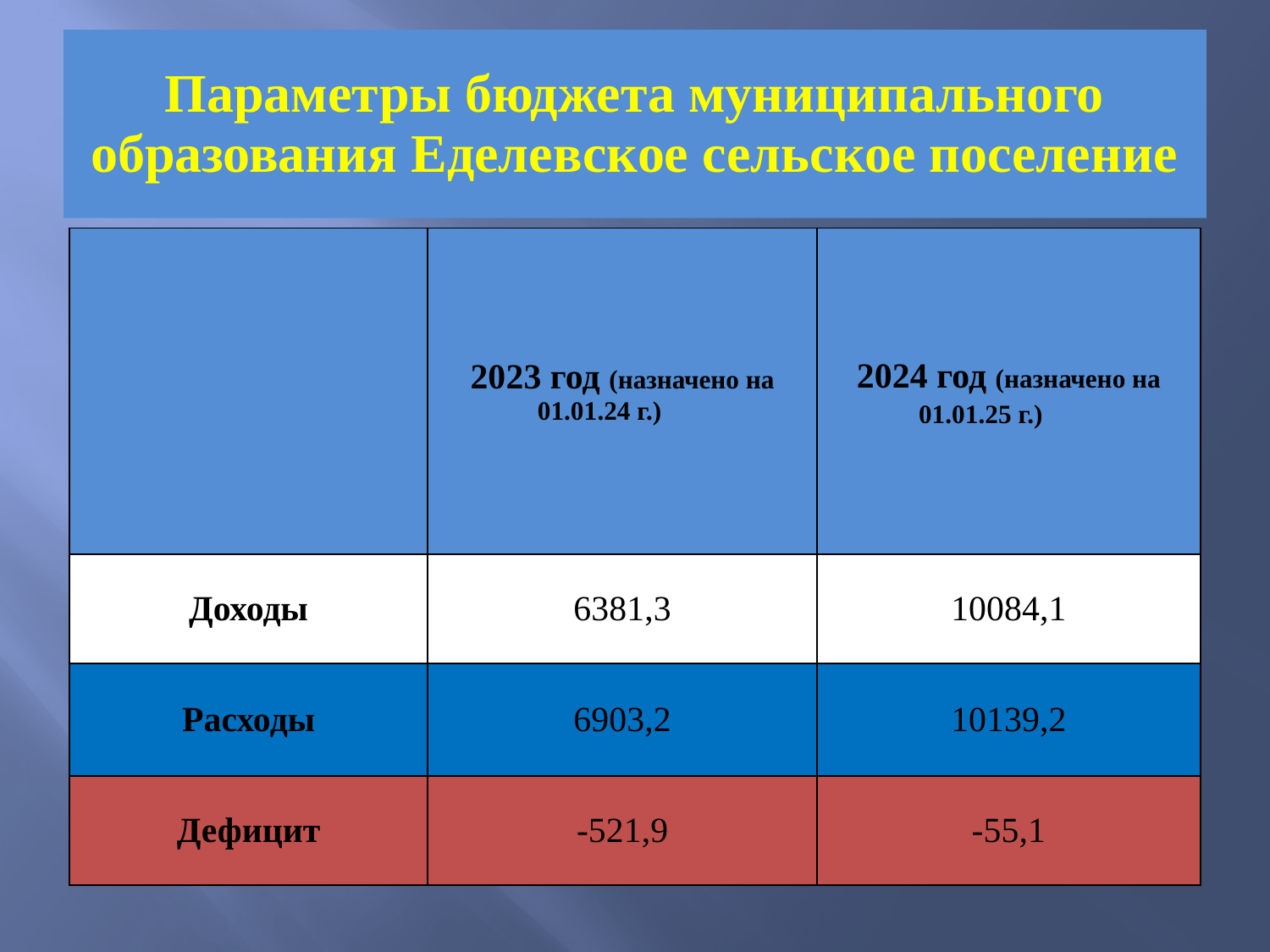

# Параметры бюджета муниципального образования Еделевское сельское поселение
|  | 2023 год (назначено на 01.01.24 г.) | 2024 год (назначено на 01.01.25 г.) |
| --- | --- | --- |
| Доходы | 6381,3 | 10084,1 |
| Расходы | 6903,2 | 10139,2 |
| Дефицит | -521,9 | -55,1 |